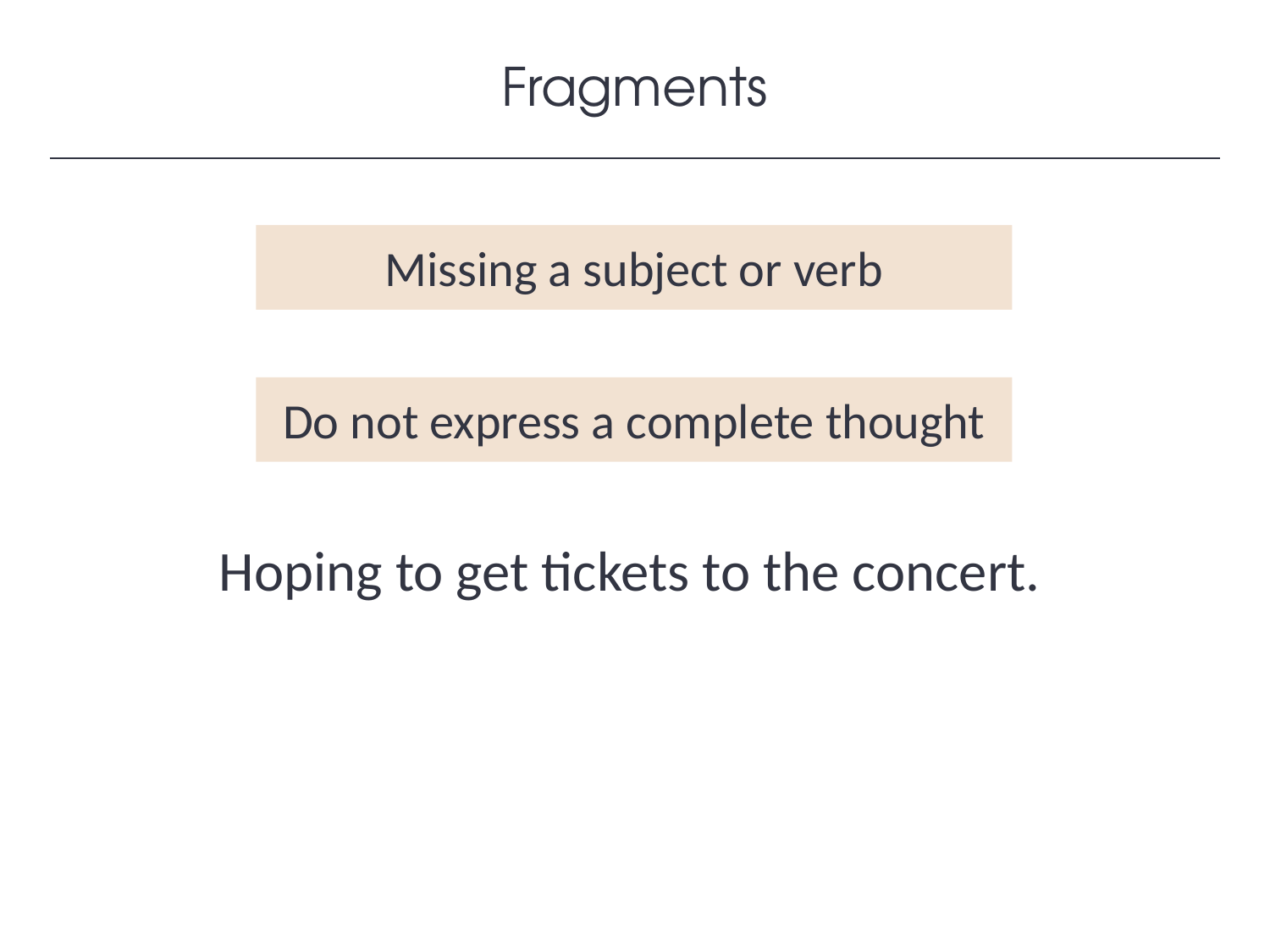

Fragments
HAWKES LEARNING

Missing a subject or verb

Do not express a complete thought
Hoping to get tickets to the concert.